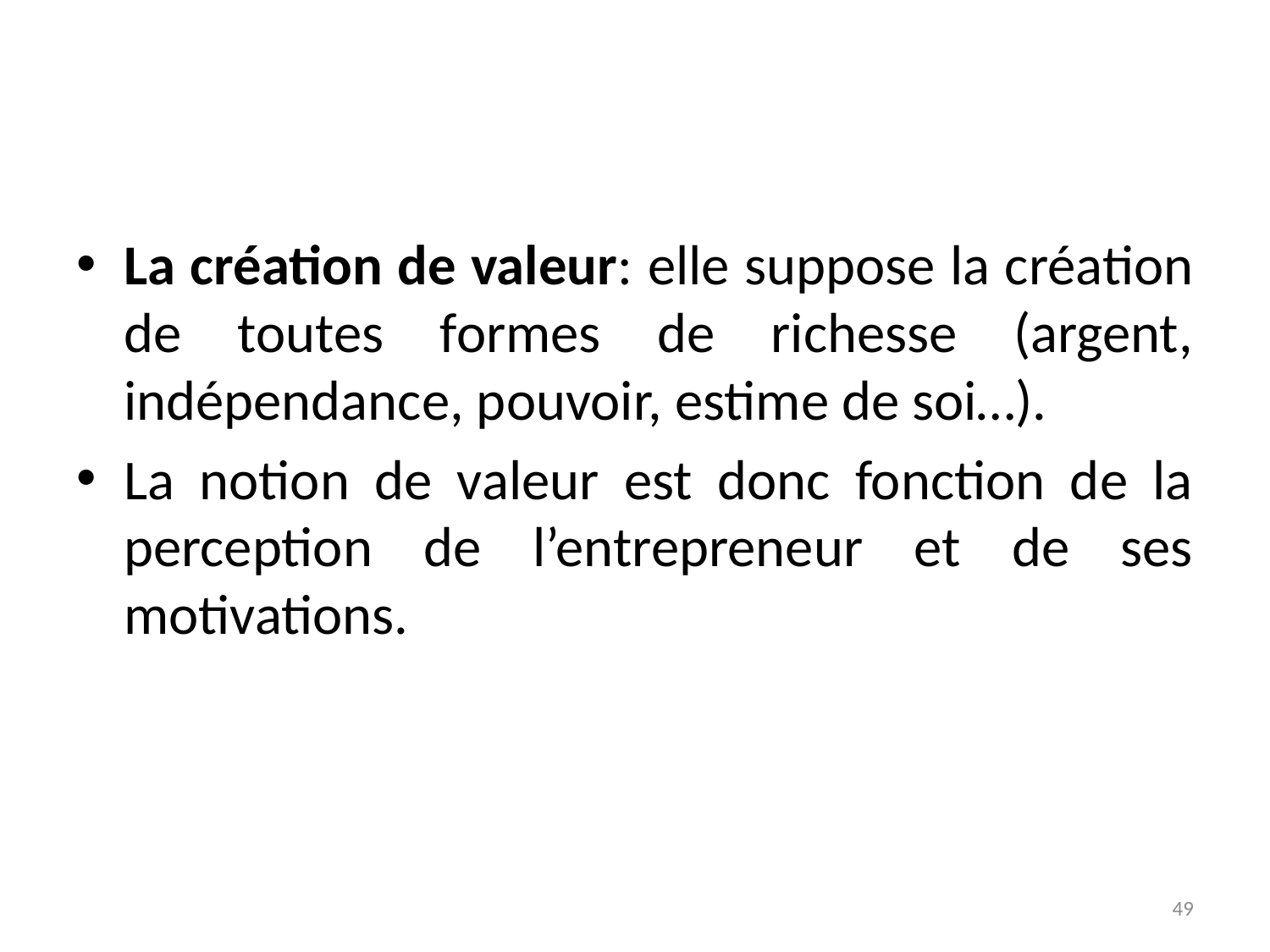

#
La création de valeur: elle suppose la création de toutes formes de richesse (argent, indépendance, pouvoir, estime de soi…).
La notion de valeur est donc fonction de la perception de l’entrepreneur et de ses motivations.
49